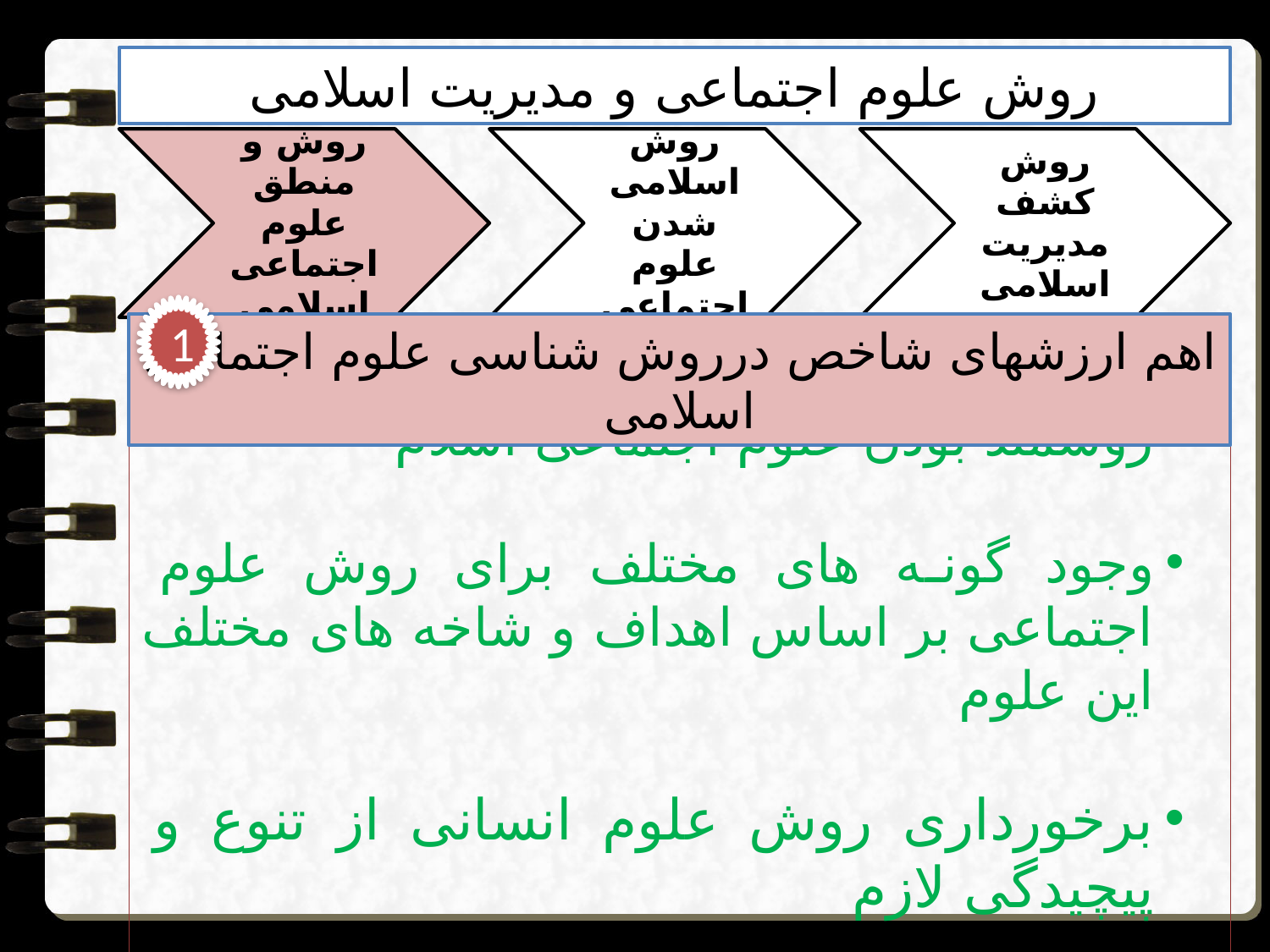

روش علوم اجتماعی و مدیریت اسلامی

1
اهم ارزشهای شاخص درروش شناسی علوم اجتماعی اسلامی
روشمند بودن علوم اجتماعی اسلام

وجود گونه های مختلف برای روش علوم اجتماعی بر اساس اهداف و شاخه های مختلف این علوم

برخورداری روش علوم انسانی از تنوع و پیچیدگی لازم